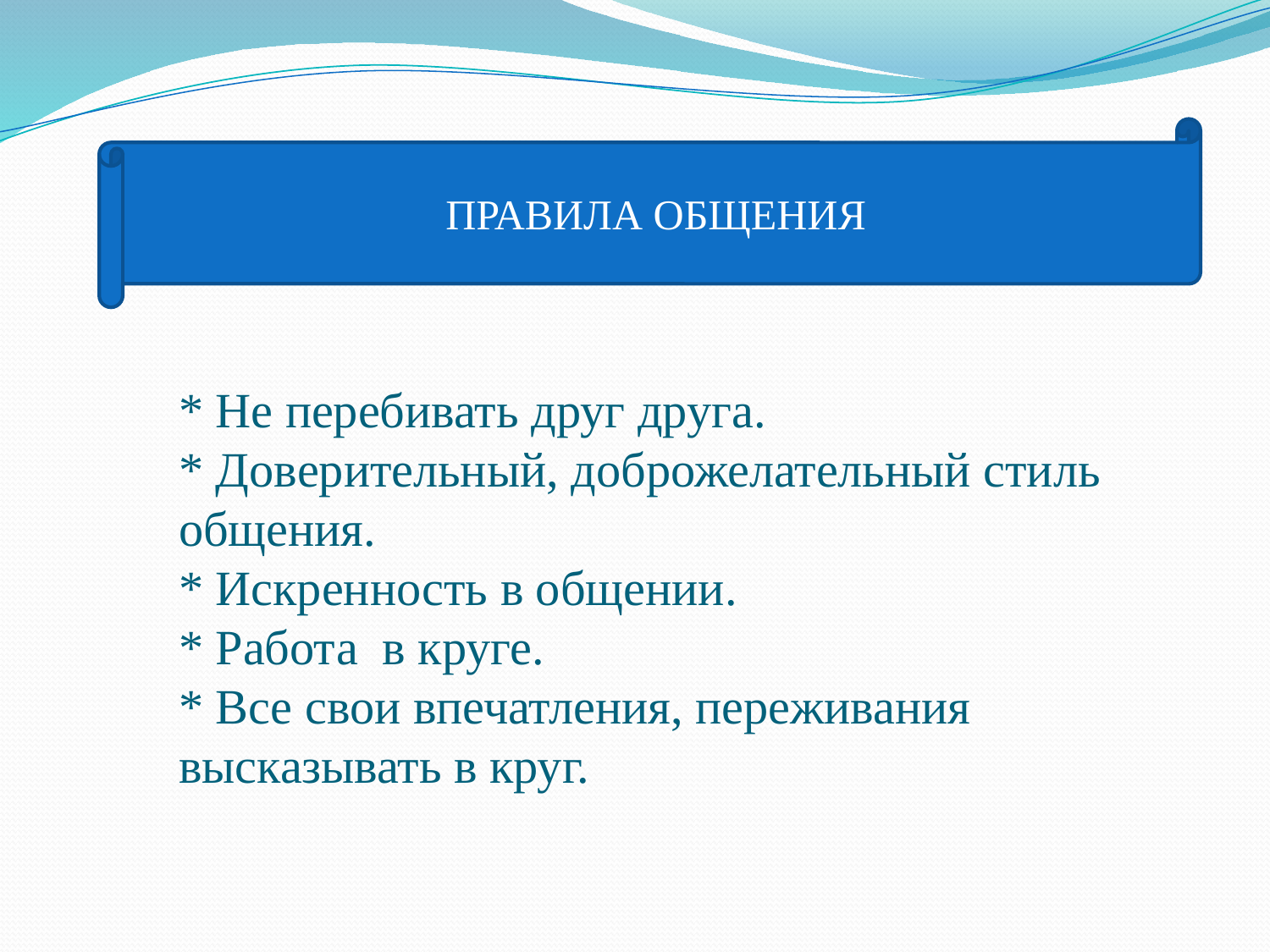

ПРАВИЛА ОБЩЕНИЯ
# * Не перебивать друг друга. * Доверительный, доброжелательный стиль общения. * Искренность в общении. * Работа  в круге. * Все свои впечатления, переживания высказывать в круг.